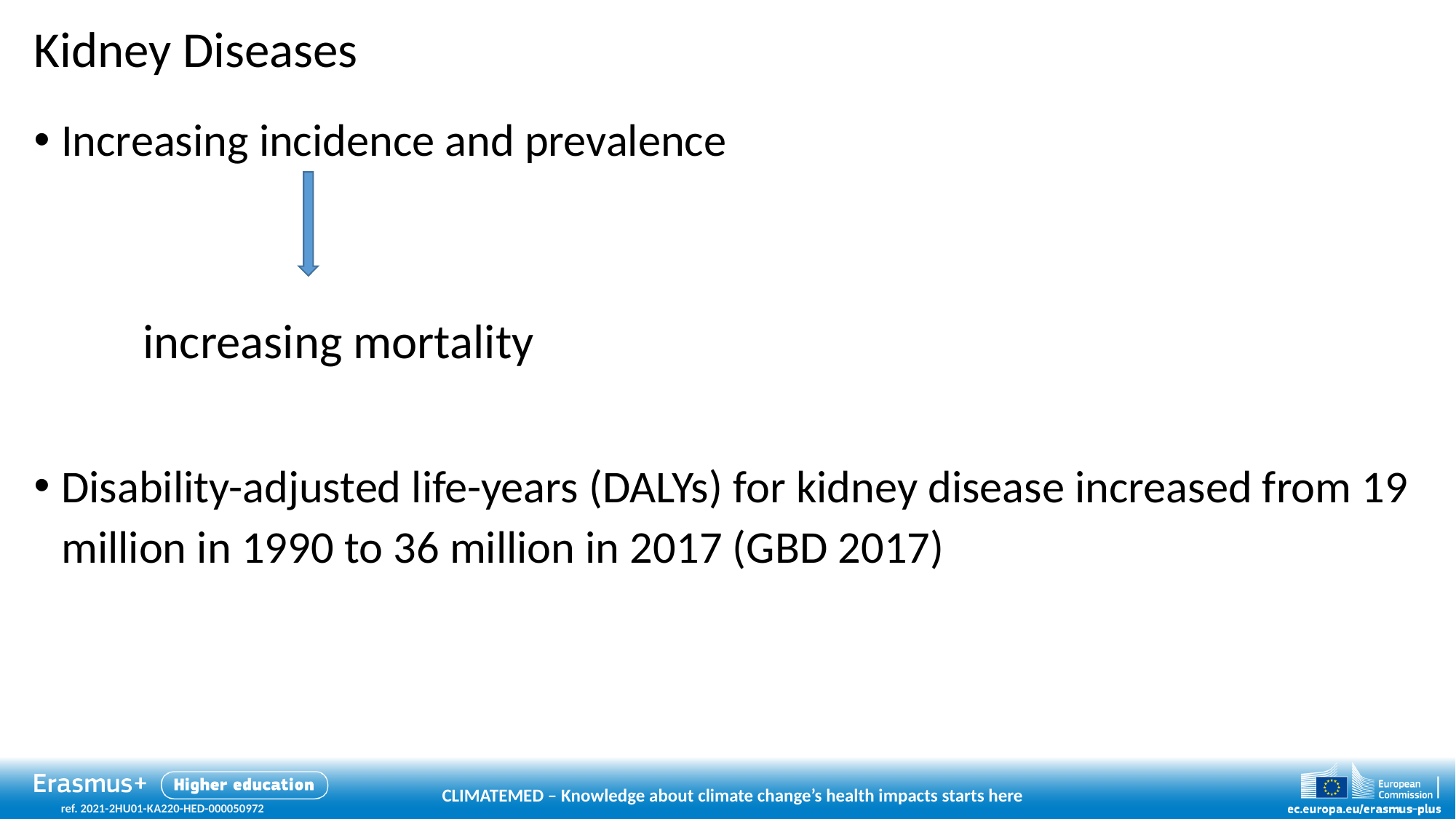

# Kidney Diseases
Increasing incidence and prevalence

	increasing mortality

Disability-adjusted life-years (DALYs) for kidney disease increased from 19 million in 1990 to 36 million in 2017 (GBD 2017)